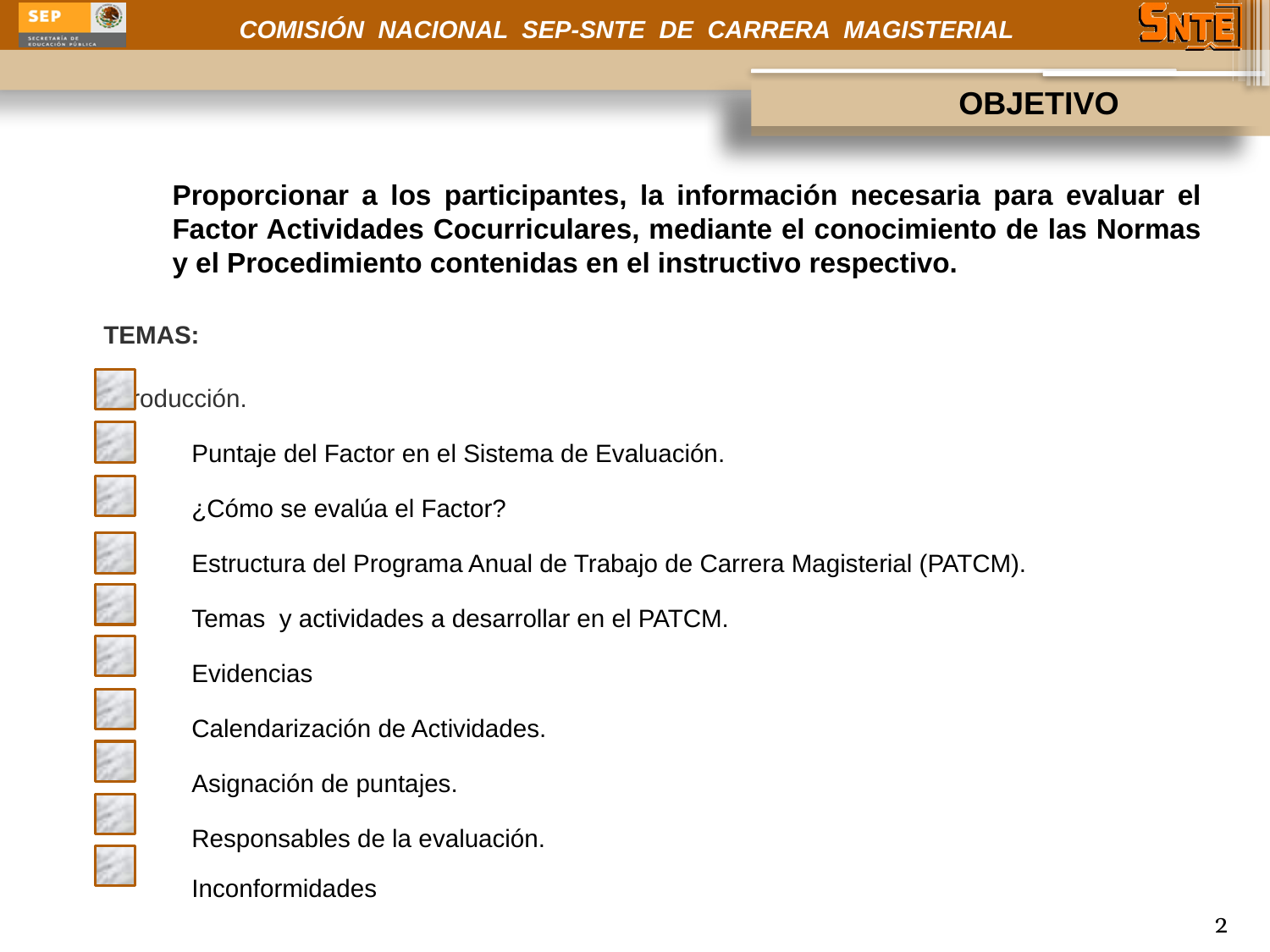

OBJETIVO
Proporcionar a los participantes, la información necesaria para evaluar el Factor Actividades Cocurriculares, mediante el conocimiento de las Normas y el Procedimiento contenidas en el instructivo respectivo.

TEMAS:

	Introducción.

Puntaje del Factor en el Sistema de Evaluación.

¿Cómo se evalúa el Factor?

Estructura del Programa Anual de Trabajo de Carrera Magisterial (PATCM).

Temas  y actividades a desarrollar en el PATCM.

Evidencias

Calendarización de Actividades.

Asignación de puntajes.

Responsables de la evaluación.

Inconformidades

2